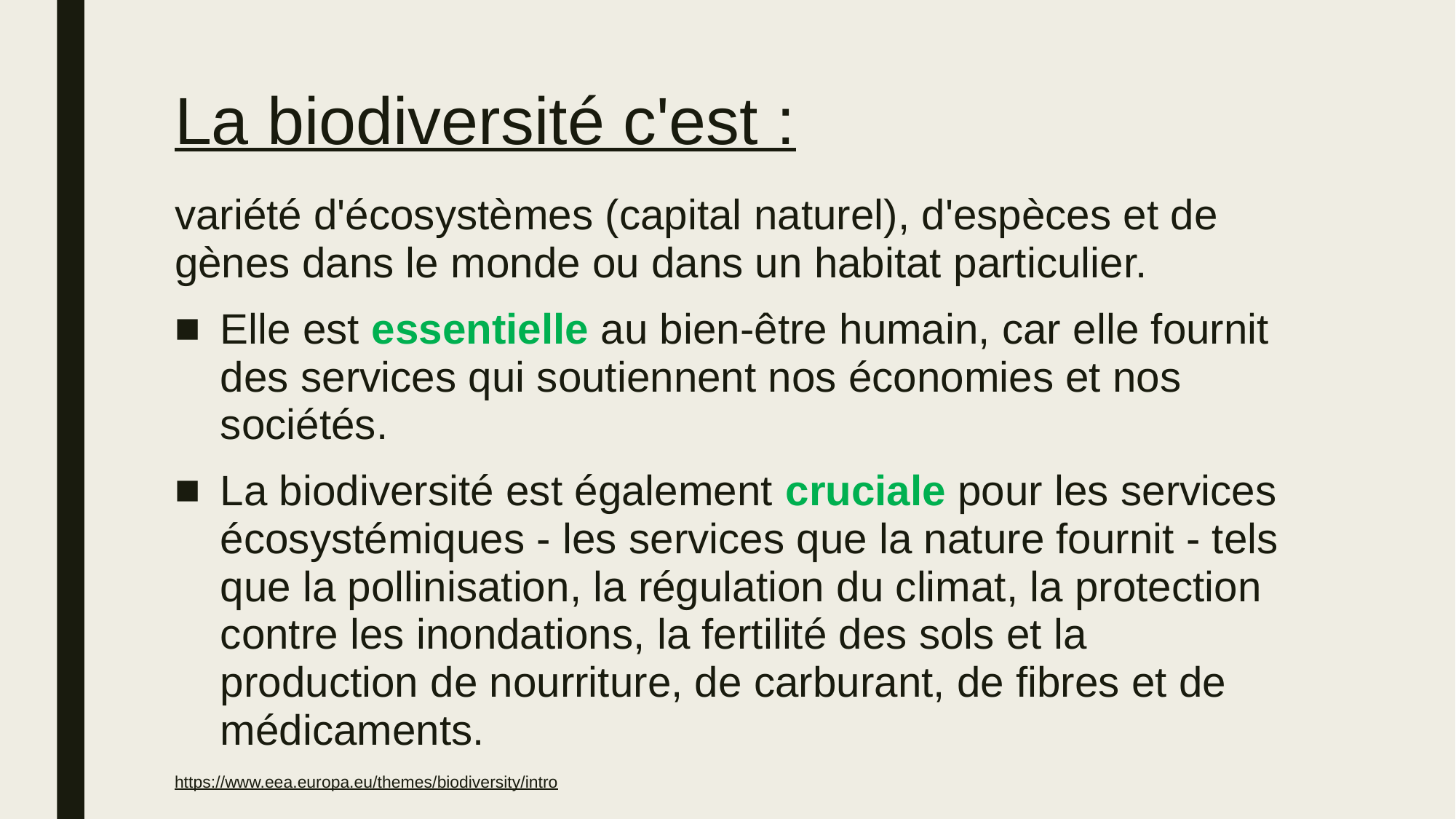

# La biodiversité c'est :
variété d'écosystèmes (capital naturel), d'espèces et de gènes dans le monde ou dans un habitat particulier.
Elle est essentielle au bien-être humain, car elle fournit des services qui soutiennent nos économies et nos sociétés.
La biodiversité est également cruciale pour les services écosystémiques - les services que la nature fournit - tels que la pollinisation, la régulation du climat, la protection contre les inondations, la fertilité des sols et la production de nourriture, de carburant, de fibres et de médicaments.
https://www.eea.europa.eu/themes/biodiversity/intro